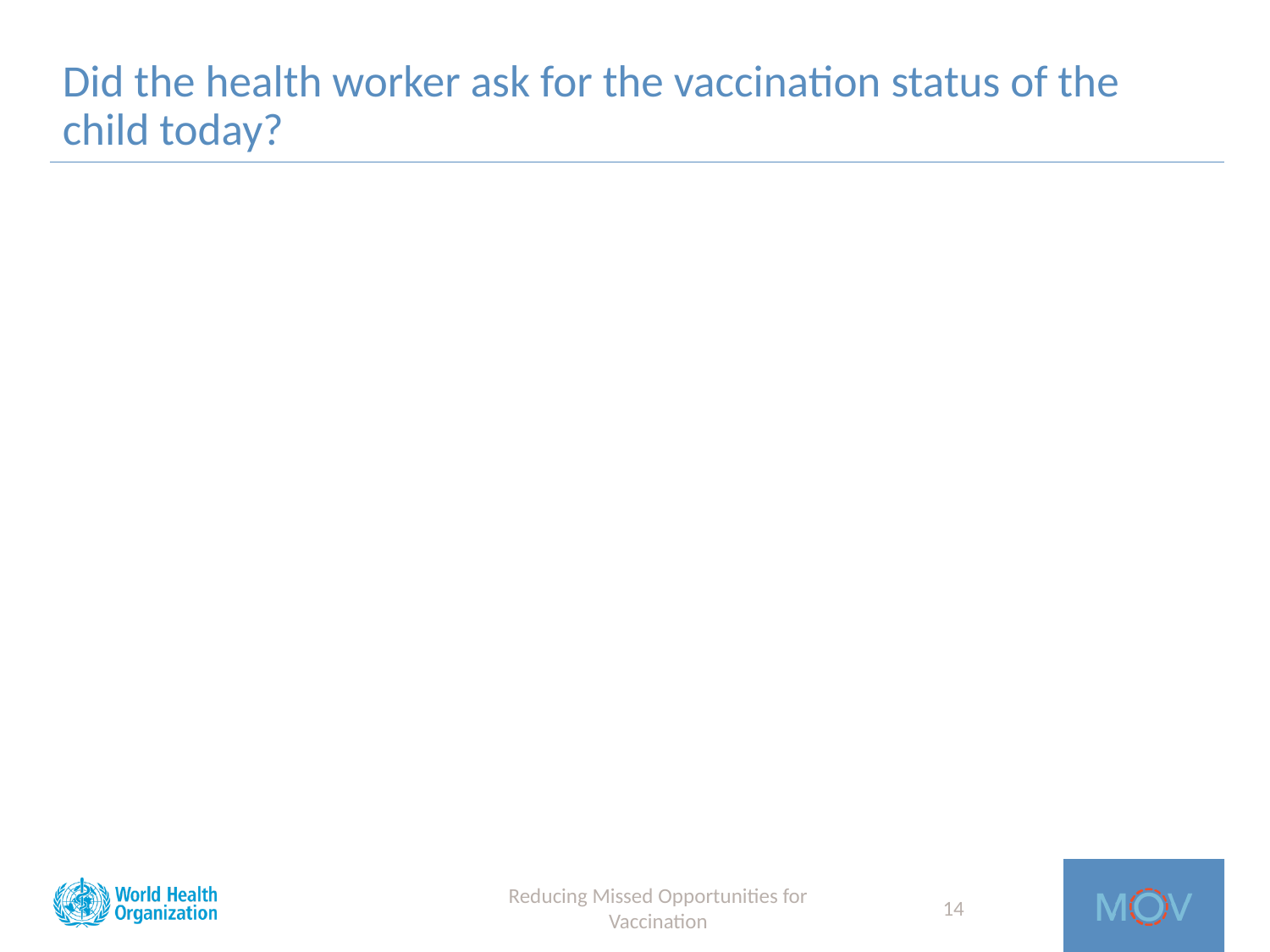

# Did the health worker ask for the vaccination status of the child today?
Reducing Missed Opportunities for Vaccination
14